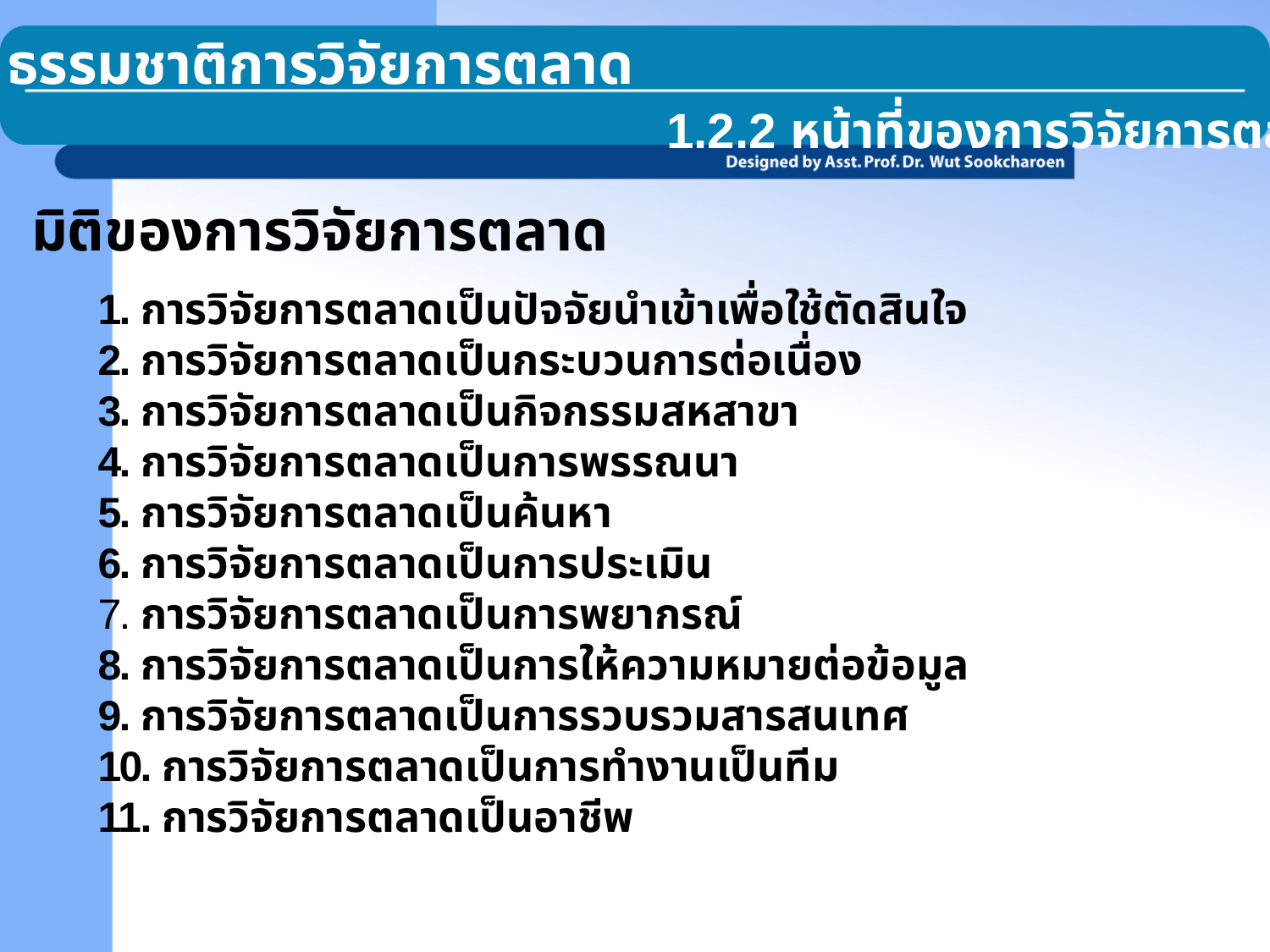

1.2 ธรรมชาติการวิจัยการตลาด
1.2.2 หน้าที่ของการวิจัยการตลาด
มิติของการวิจัยการตลาด
 การวิจัยการตลาดเป็นปัจจัยนำเข้าเพื่อใช้ตัดสินใจ
 การวิจัยการตลาดเป็นกระบวนการต่อเนื่อง
 การวิจัยการตลาดเป็นกิจกรรมสหสาขา
 การวิจัยการตลาดเป็นการพรรณนา
 การวิจัยการตลาดเป็นค้นหา
 การวิจัยการตลาดเป็นการประเมิน
 การวิจัยการตลาดเป็นการพยากรณ์
 การวิจัยการตลาดเป็นการให้ความหมายต่อข้อมูล
 การวิจัยการตลาดเป็นการรวบรวมสารสนเทศ
 การวิจัยการตลาดเป็นการทำงานเป็นทีม
 การวิจัยการตลาดเป็นอาชีพ